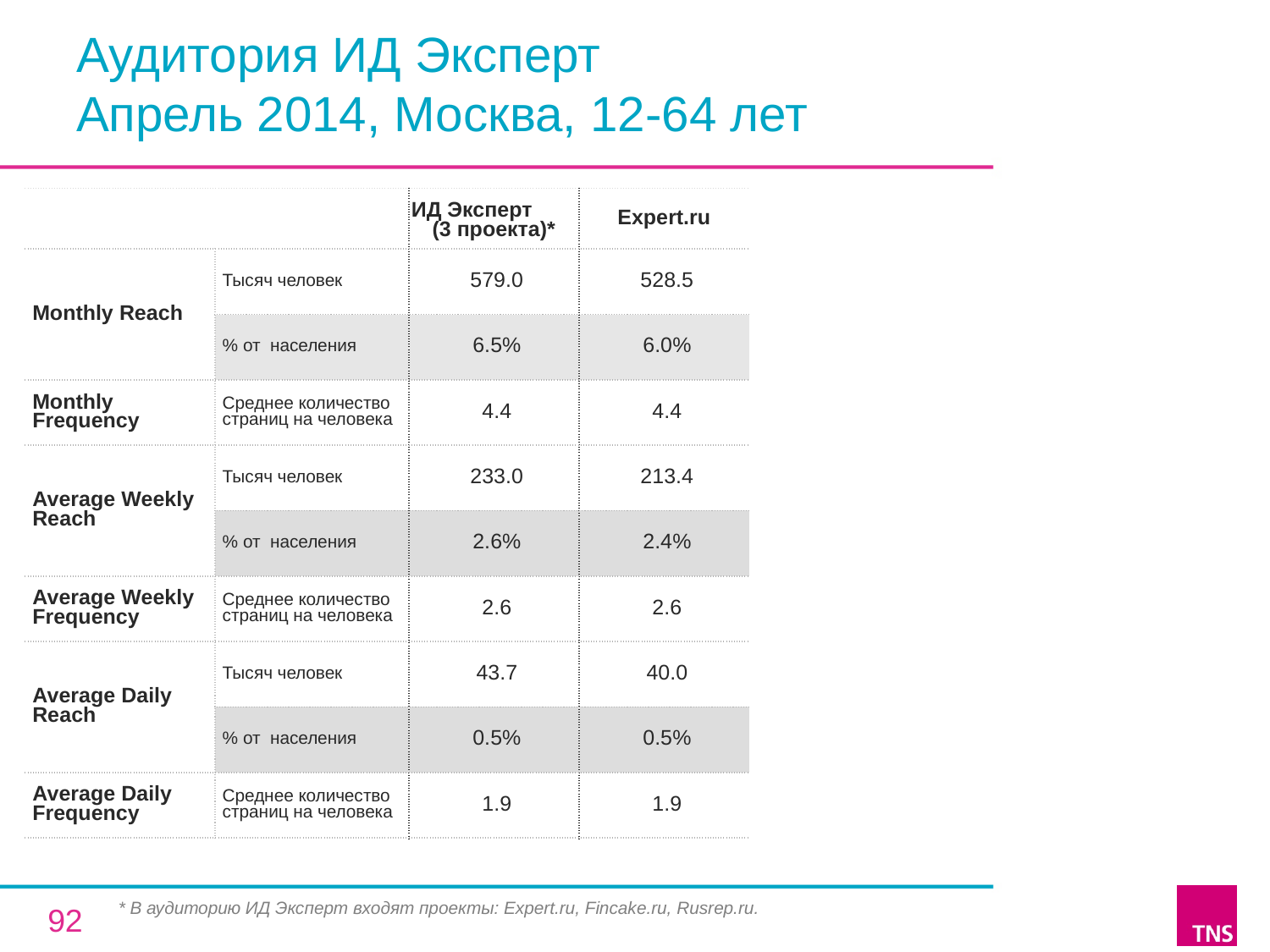

# Аудитория ИД Эксперт Апрель 2014, Москва, 12-64 лет
|  |  | ИД Эксперт (3 проекта)\* | Expert.ru |
| --- | --- | --- | --- |
| Monthly Reach | Тысяч человек | 579.0 | 528.5 |
|  | % от населения | 6.5% | 6.0% |
| Monthly Frequency | Среднее количество страниц на человека | 4.4 | 4.4 |
| Average Weekly Reach | Тысяч человек | 233.0 | 213.4 |
|  | % от населения | 2.6% | 2.4% |
| Average Weekly Frequency | Среднее количество страниц на человека | 2.6 | 2.6 |
| Average Daily Reach | Тысяч человек | 43.7 | 40.0 |
|  | % от населения | 0.5% | 0.5% |
| Average Daily Frequency | Среднее количество страниц на человека | 1.9 | 1.9 |
* В аудиторию ИД Эксперт входят проекты: Expert.ru, Fincake.ru, Rusrep.ru.
92